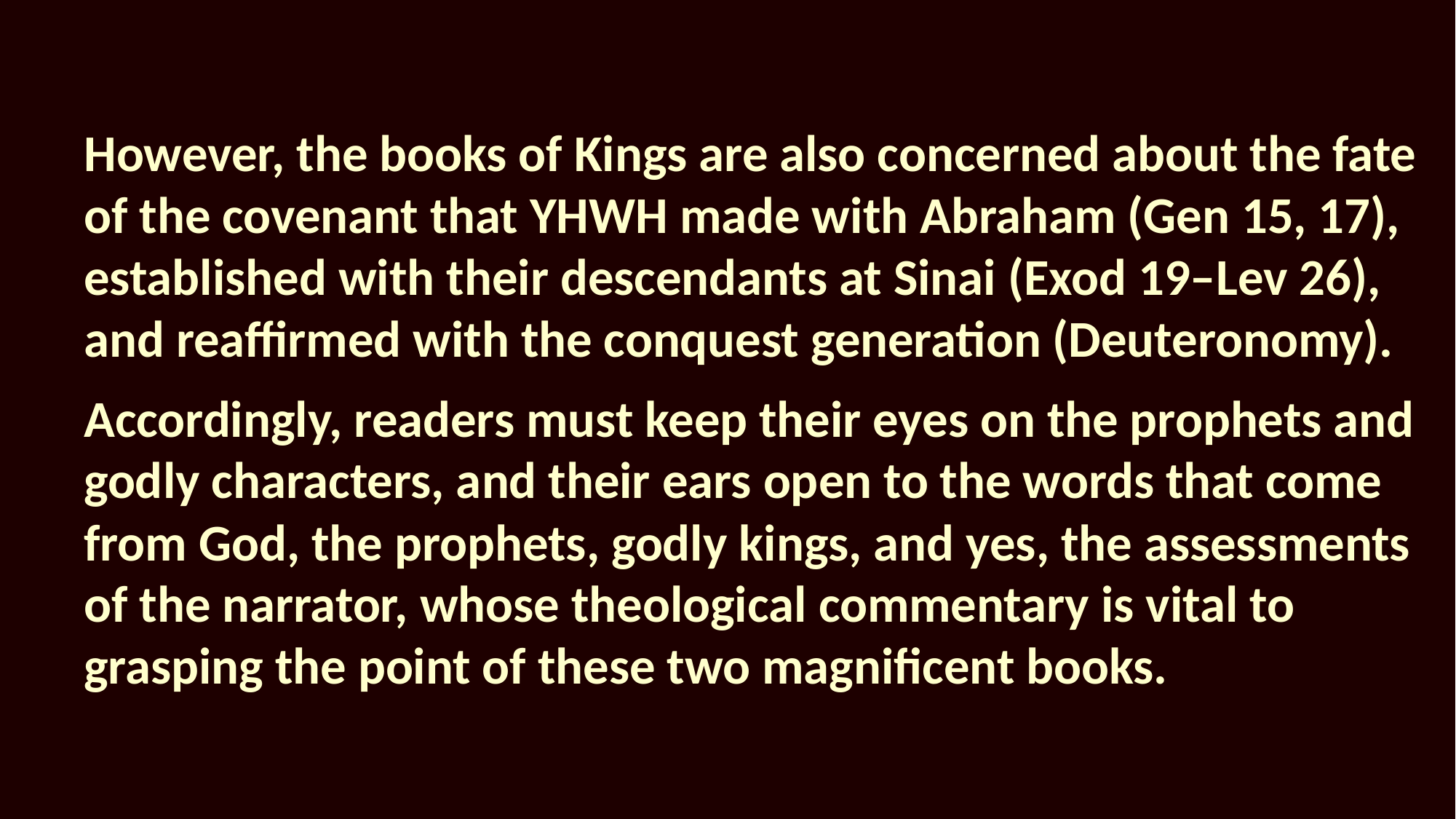

However, the books of Kings are also concerned about the fate of the covenant that YHWH made with Abraham (Gen 15, 17), established with their descendants at Sinai (Exod 19–Lev 26), and reaffirmed with the conquest generation (Deuteronomy).
Accordingly, readers must keep their eyes on the prophets and godly characters, and their ears open to the words that come from God, the prophets, godly kings, and yes, the assessments of the narrator, whose theological commentary is vital to grasping the point of these two magnificent books.